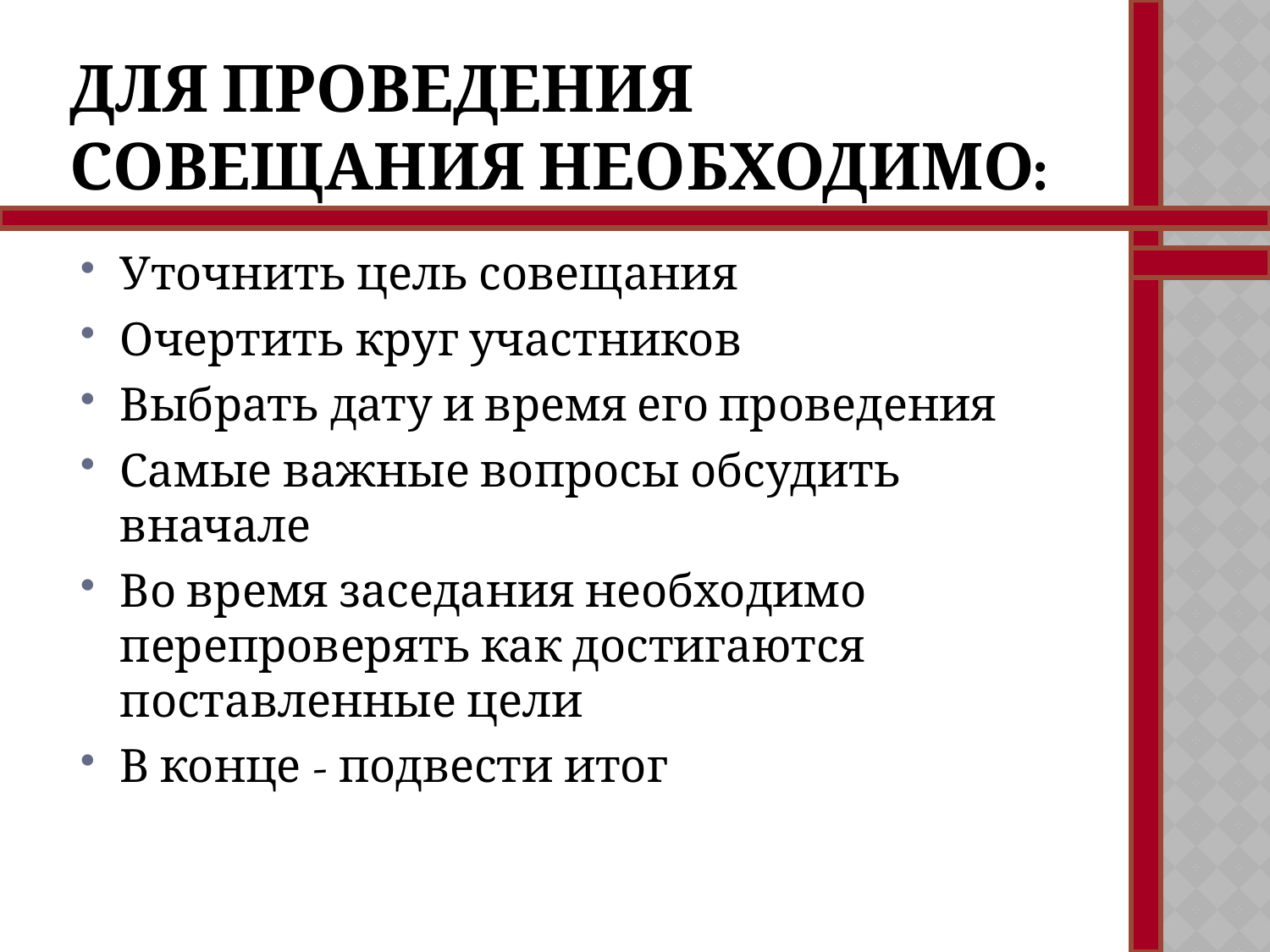

# Для проведения совещания необходимо:
Уточнить цель совещания
Очертить круг участников
Выбрать дату и время его проведения
Самые важные вопросы обсудить вначале
Во время заседания необходимо перепроверять как достигаются поставленные цели
В конце - подвести итог